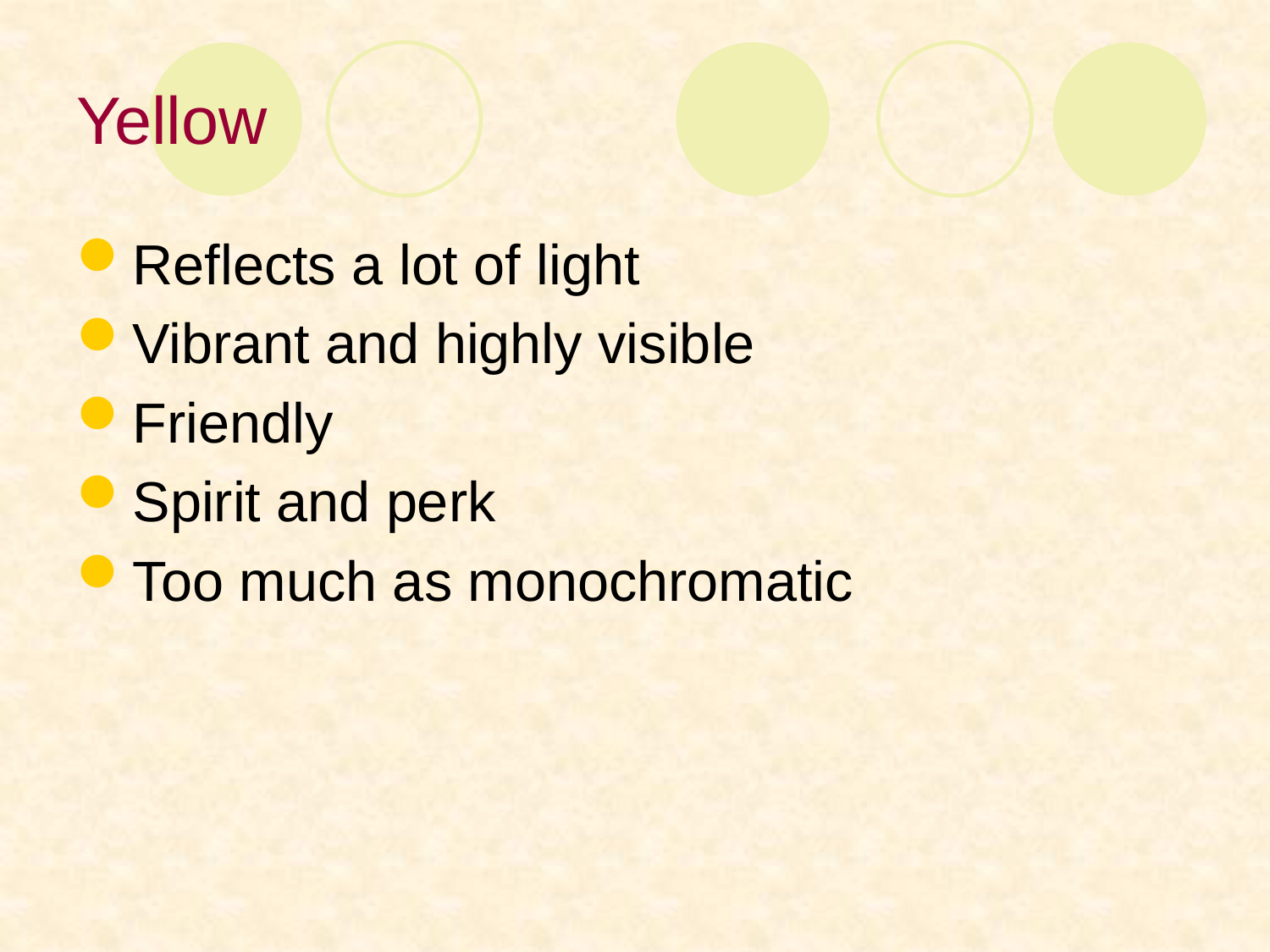

# Yellow
Reflects a lot of light
Vibrant and highly visible
Friendly
Spirit and perk
Too much as monochromatic